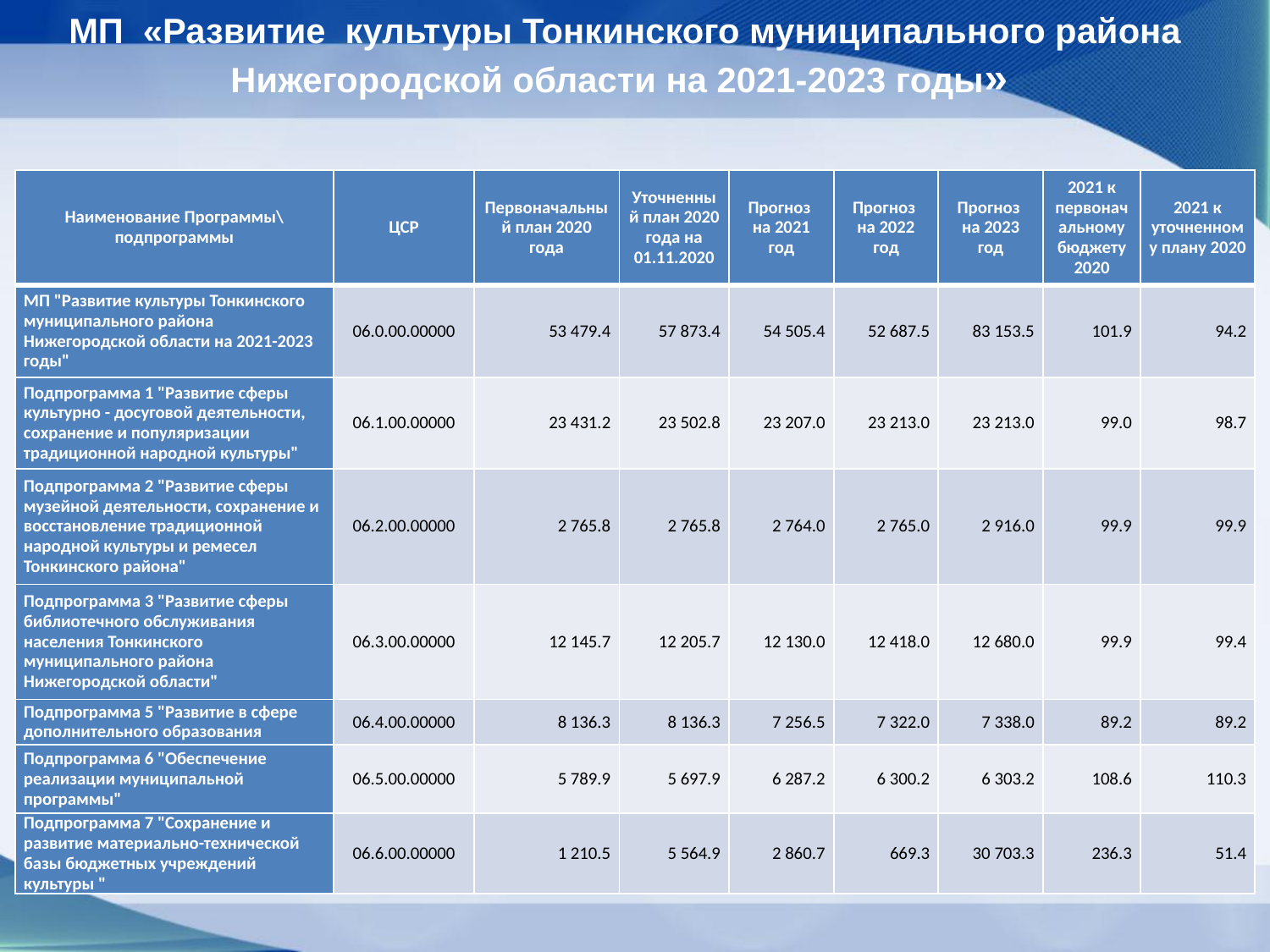

МП  «Развитие  культуры Тонкинского муниципального района Нижегородской области на 2021-2023 годы»
| Наименование Программы\ подпрограммы | ЦСР | Первоначальный план 2020 года | Уточненный план 2020 года на 01.11.2020 | Прогноз на 2021 год | Прогноз на 2022 год | Прогноз на 2023 год | 2021 к первоначальному бюджету 2020 | 2021 к уточненному плану 2020 |
| --- | --- | --- | --- | --- | --- | --- | --- | --- |
| МП "Развитие культуры Тонкинского муниципального района Нижегородской области на 2021-2023 годы" | 06.0.00.00000 | 53 479.4 | 57 873.4 | 54 505.4 | 52 687.5 | 83 153.5 | 101.9 | 94.2 |
| Подпрограмма 1 "Развитие сферы культурно - досуговой деятельности, сохранение и популяризации традиционной народной культуры" | 06.1.00.00000 | 23 431.2 | 23 502.8 | 23 207.0 | 23 213.0 | 23 213.0 | 99.0 | 98.7 |
| Подпрограмма 2 "Развитие сферы музейной деятельности, сохранение и восстановление традиционной народной культуры и ремесел Тонкинского района" | 06.2.00.00000 | 2 765.8 | 2 765.8 | 2 764.0 | 2 765.0 | 2 916.0 | 99.9 | 99.9 |
| Подпрограмма 3 "Развитие сферы библиотечного обслуживания населения Тонкинского муниципального района Нижегородской области" | 06.3.00.00000 | 12 145.7 | 12 205.7 | 12 130.0 | 12 418.0 | 12 680.0 | 99.9 | 99.4 |
| Подпрограмма 5 "Развитие в сфере дополнительного образования | 06.4.00.00000 | 8 136.3 | 8 136.3 | 7 256.5 | 7 322.0 | 7 338.0 | 89.2 | 89.2 |
| Подпрограмма 6 "Обеспечение реализации муниципальной программы" | 06.5.00.00000 | 5 789.9 | 5 697.9 | 6 287.2 | 6 300.2 | 6 303.2 | 108.6 | 110.3 |
| Подпрограмма 7 "Сохранение и развитие материально-технической базы бюджетных учреждений культуры " | 06.6.00.00000 | 1 210.5 | 5 564.9 | 2 860.7 | 669.3 | 30 703.3 | 236.3 | 51.4 |